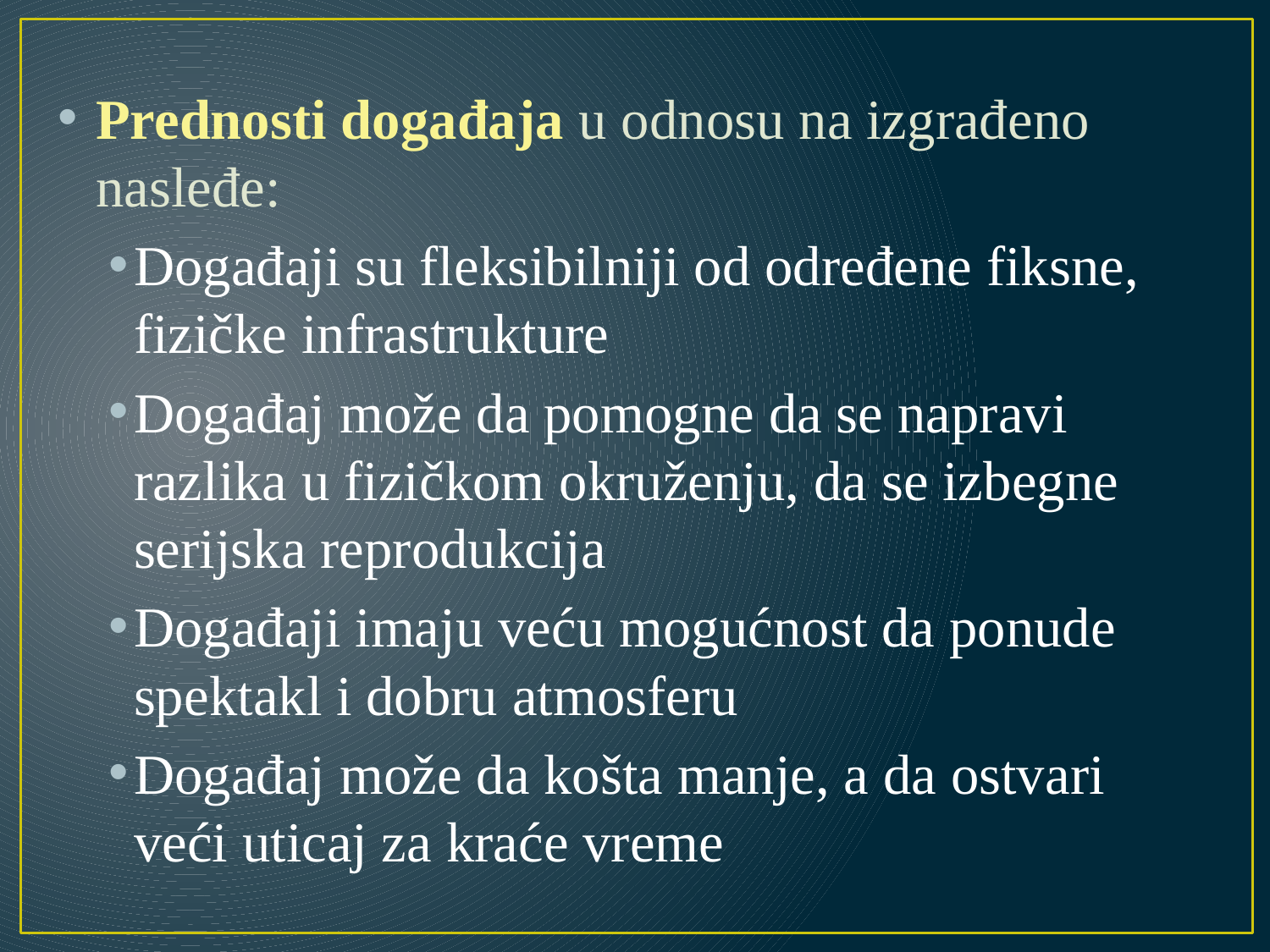

Prednosti događaja u odnosu na izgrađeno nasleđe:
Događaji su fleksibilniji od određene fiksne, fizičke infrastrukture
Događaj može da pomogne da se napravi razlika u fizičkom okruženju, da se izbegne serijska reprodukcija
Događaji imaju veću mogućnost da ponude spektakl i dobru atmosferu
Događaj može da košta manje, a da ostvari veći uticaj za kraće vreme